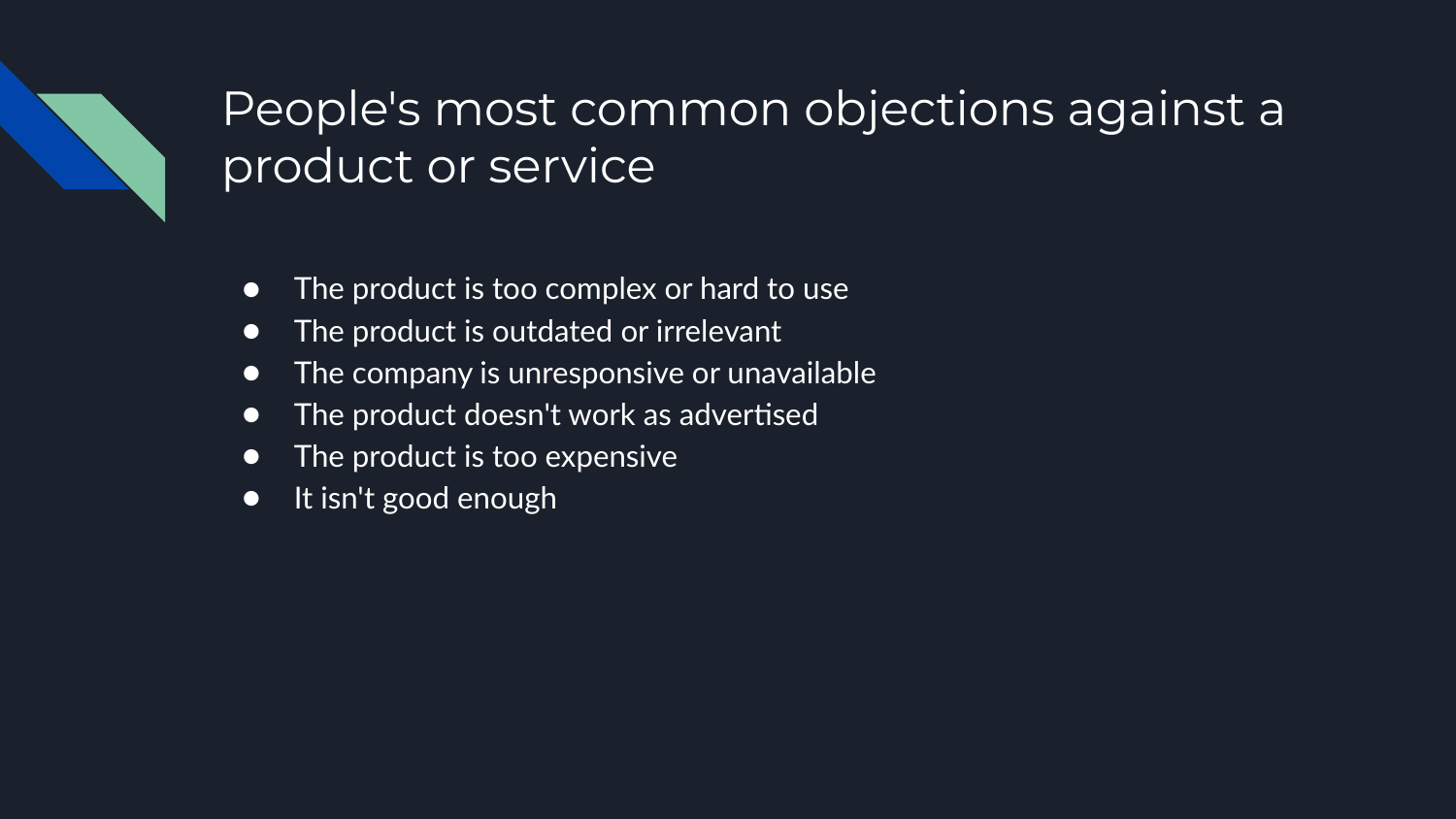

# People's most common objections against a product or service
The product is too complex or hard to use
The product is outdated or irrelevant
The company is unresponsive or unavailable
The product doesn't work as advertised
The product is too expensive
It isn't good enough